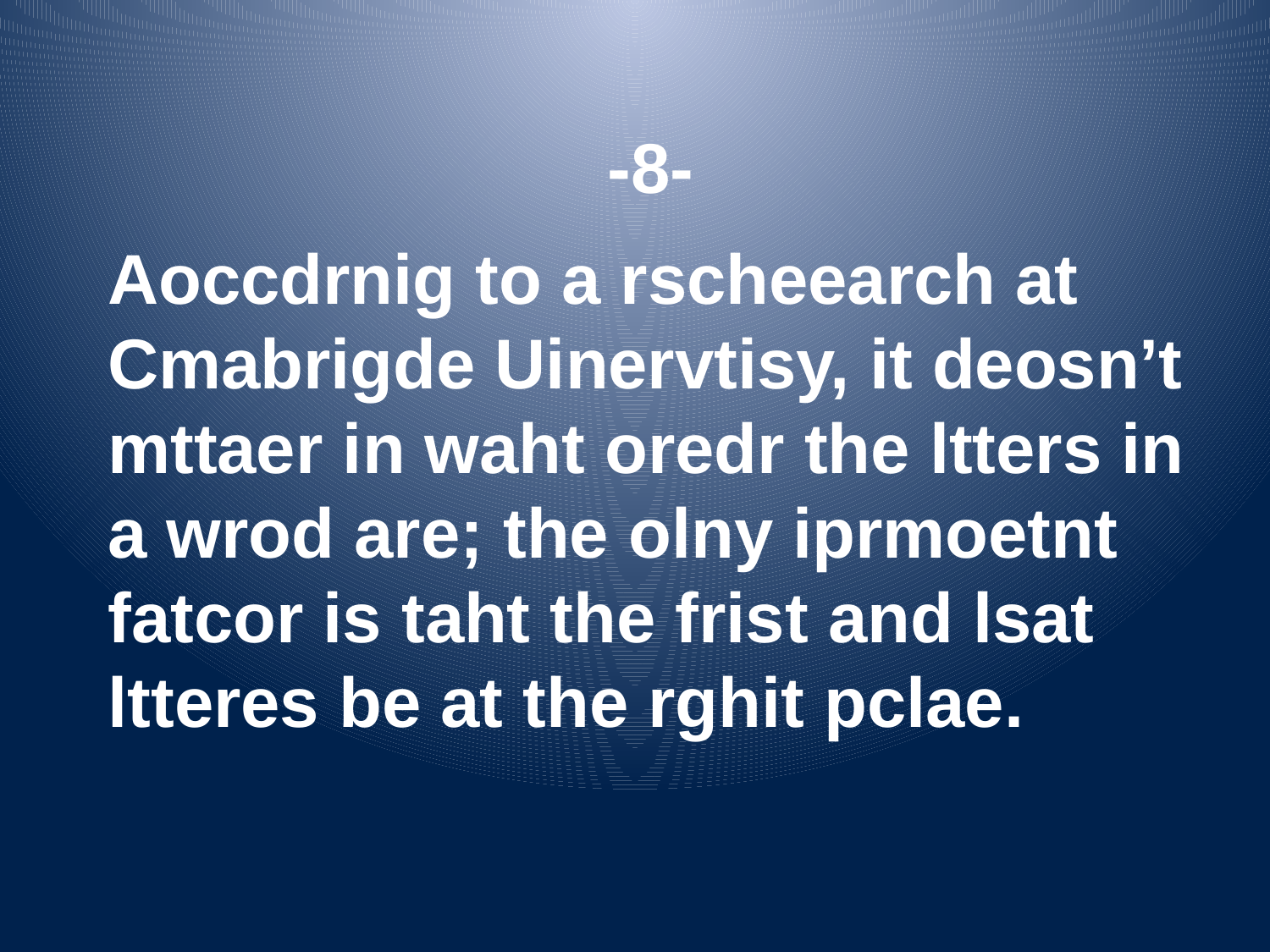

-8-

Aoccdrnig to a rscheearch at Cmabrigde Uinervtisy, it deosn’t mttaer in waht oredr the ltters in a wrod are; the olny iprmoetnt fatcor is taht the frist and lsat ltteres be at the rghit pclae.